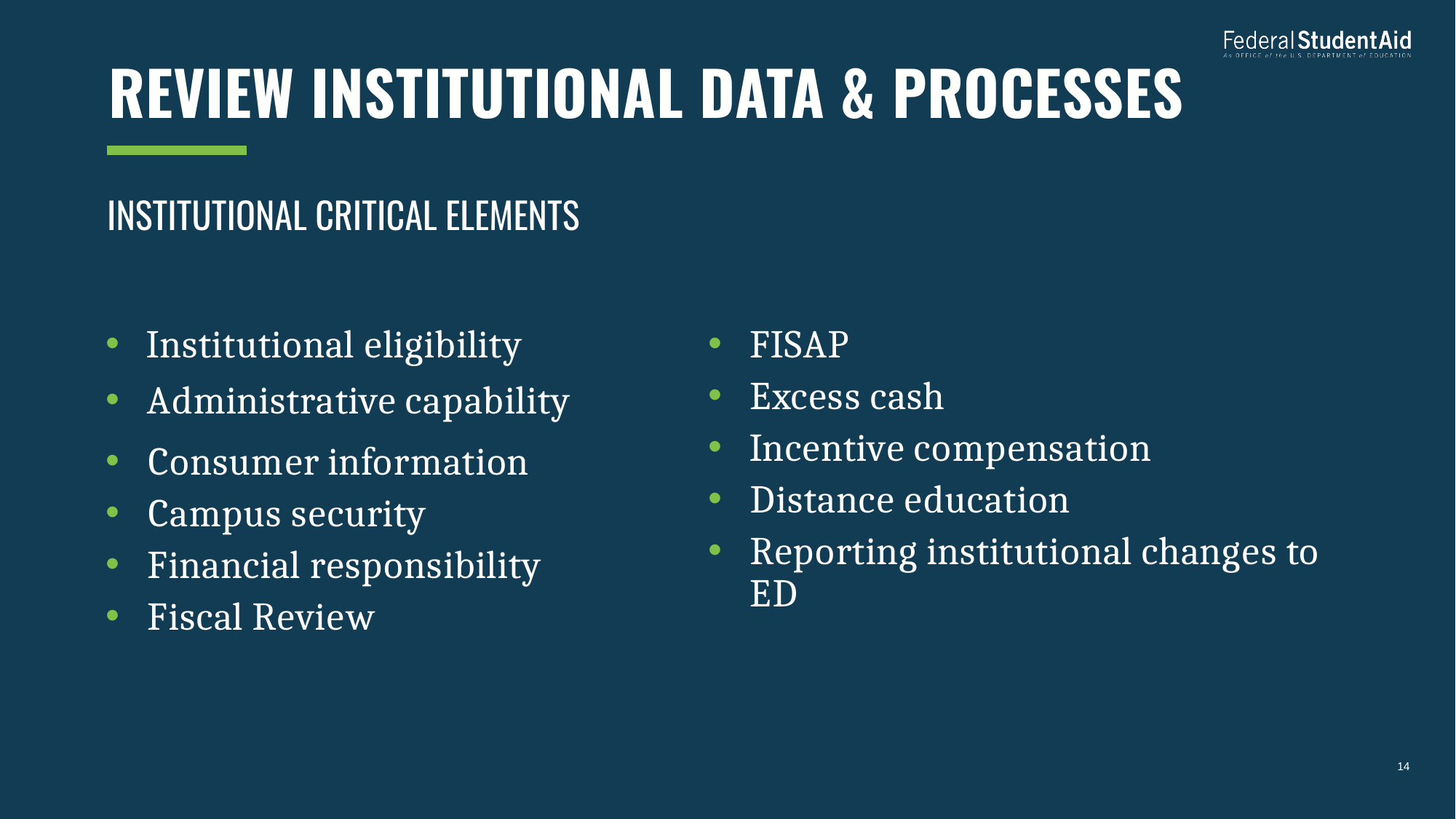

# Review institutional data & Processes
Institutional critical elements
FISAP
Excess cash
Incentive compensation
Distance education
Reporting institutional changes to ED
Institutional eligibility
Administrative capability
Consumer information
Campus security
Financial responsibility
Fiscal Review

14